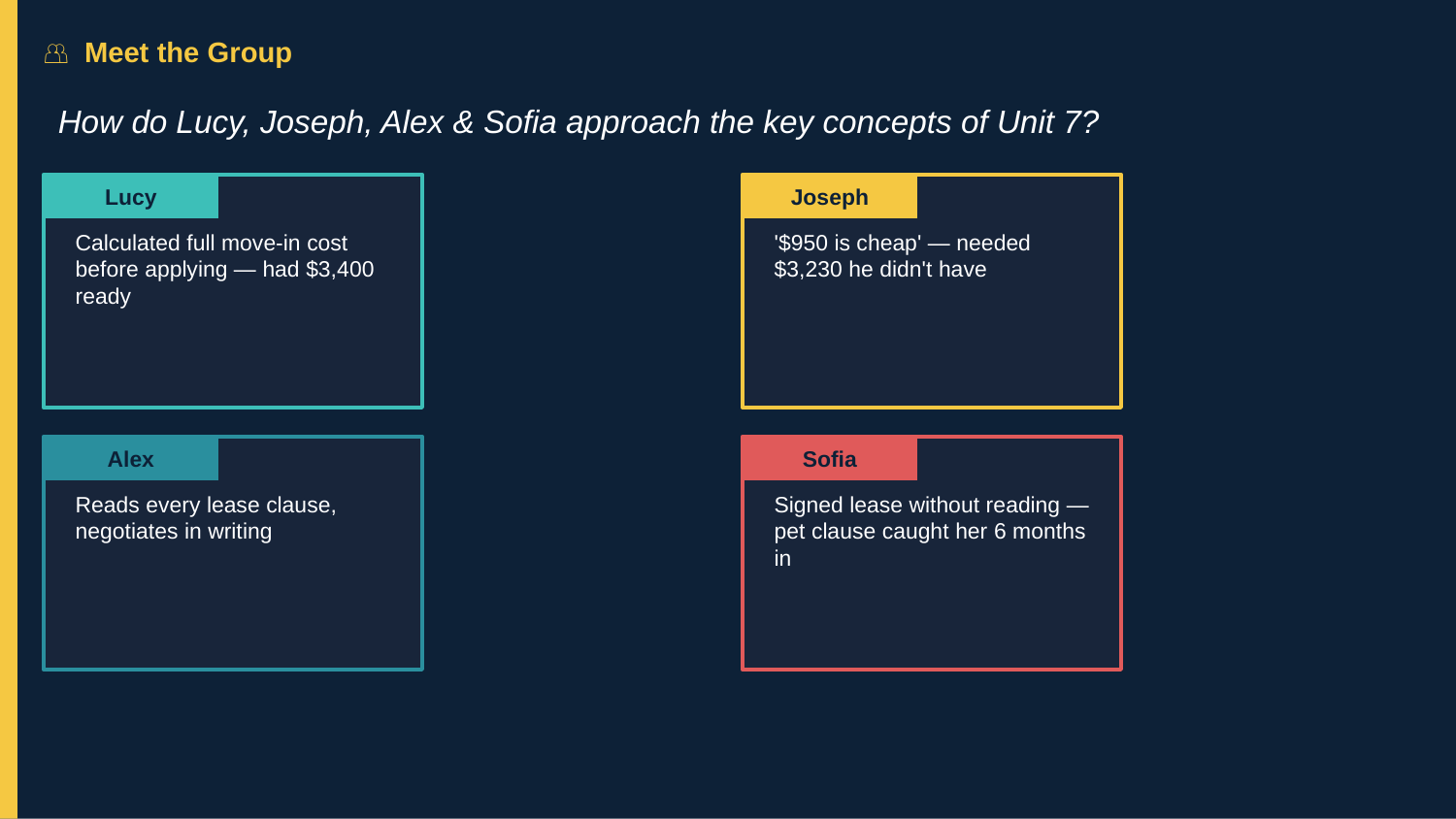

👥  Meet the Group
How do Lucy, Joseph, Alex & Sofia approach the key concepts of Unit 7?

Lucy

Joseph
Calculated full move-in cost before applying — had $3,400 ready
'$950 is cheap' — needed $3,230 he didn't have

Alex

Sofia
Reads every lease clause, negotiates in writing
Signed lease without reading — pet clause caught her 6 months in